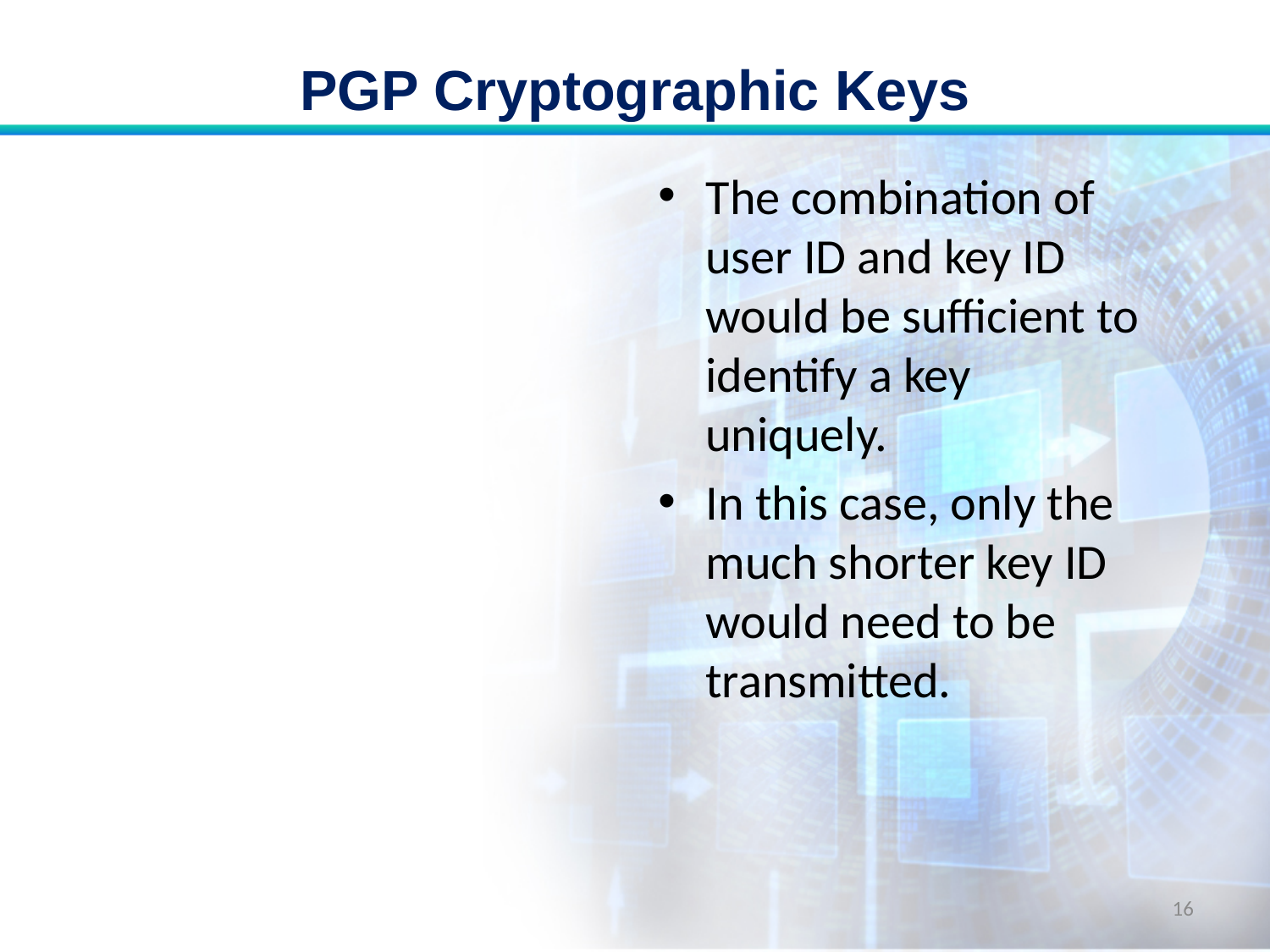

# PGP Cryptographic Keys
The combination of user ID and key ID would be sufficient to identify a key uniquely.
In this case, only the much shorter key ID would need to be transmitted.
16